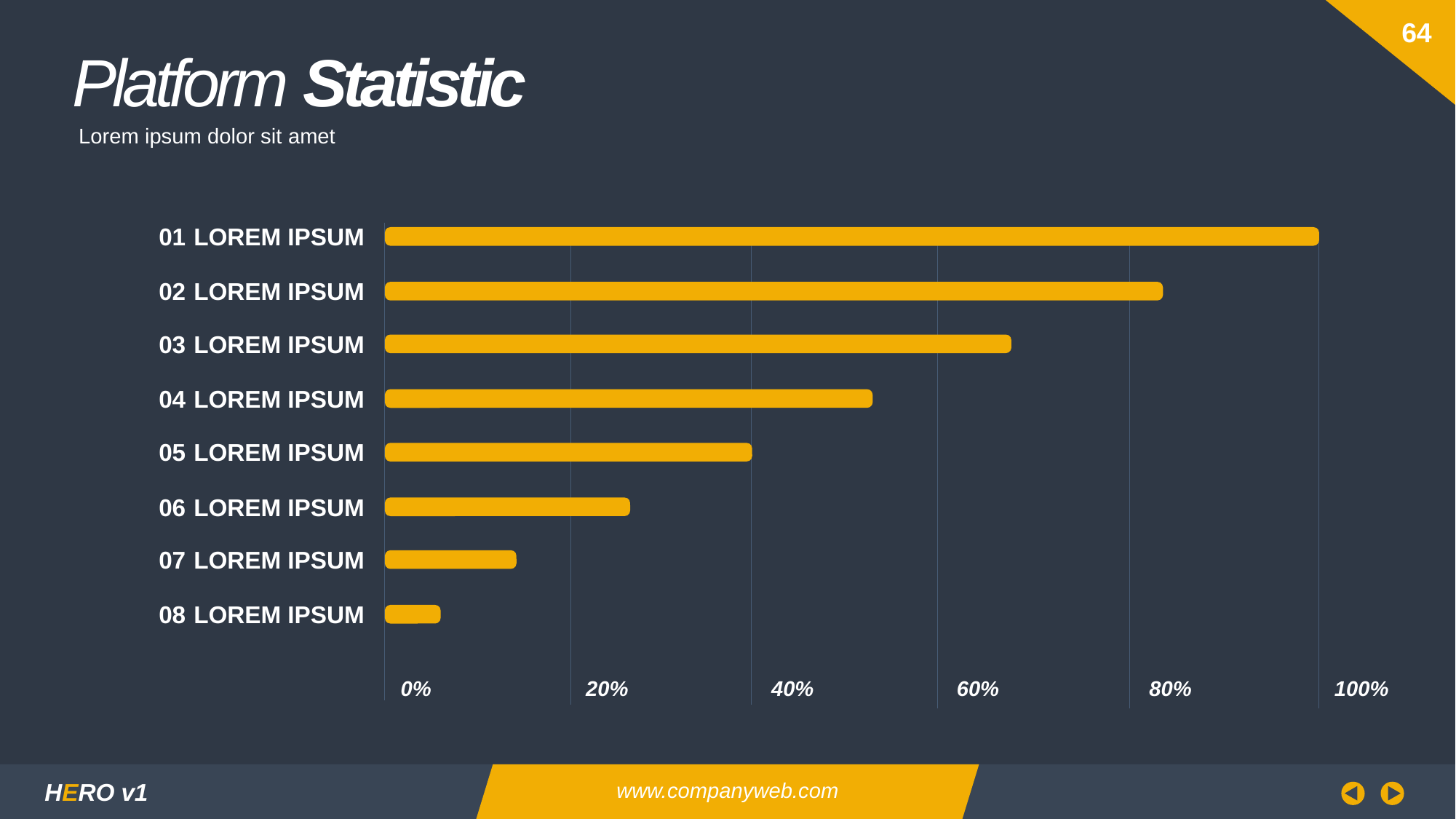

Platform Statistic
Lorem ipsum dolor sit amet

01
LOREM IPSUM
02
LOREM IPSUM
03
LOREM IPSUM
04
LOREM IPSUM
05
LOREM IPSUM
06
LOREM IPSUM
07
LOREM IPSUM
08
LOREM IPSUM
80%
100%
0%
20%
40%
60%